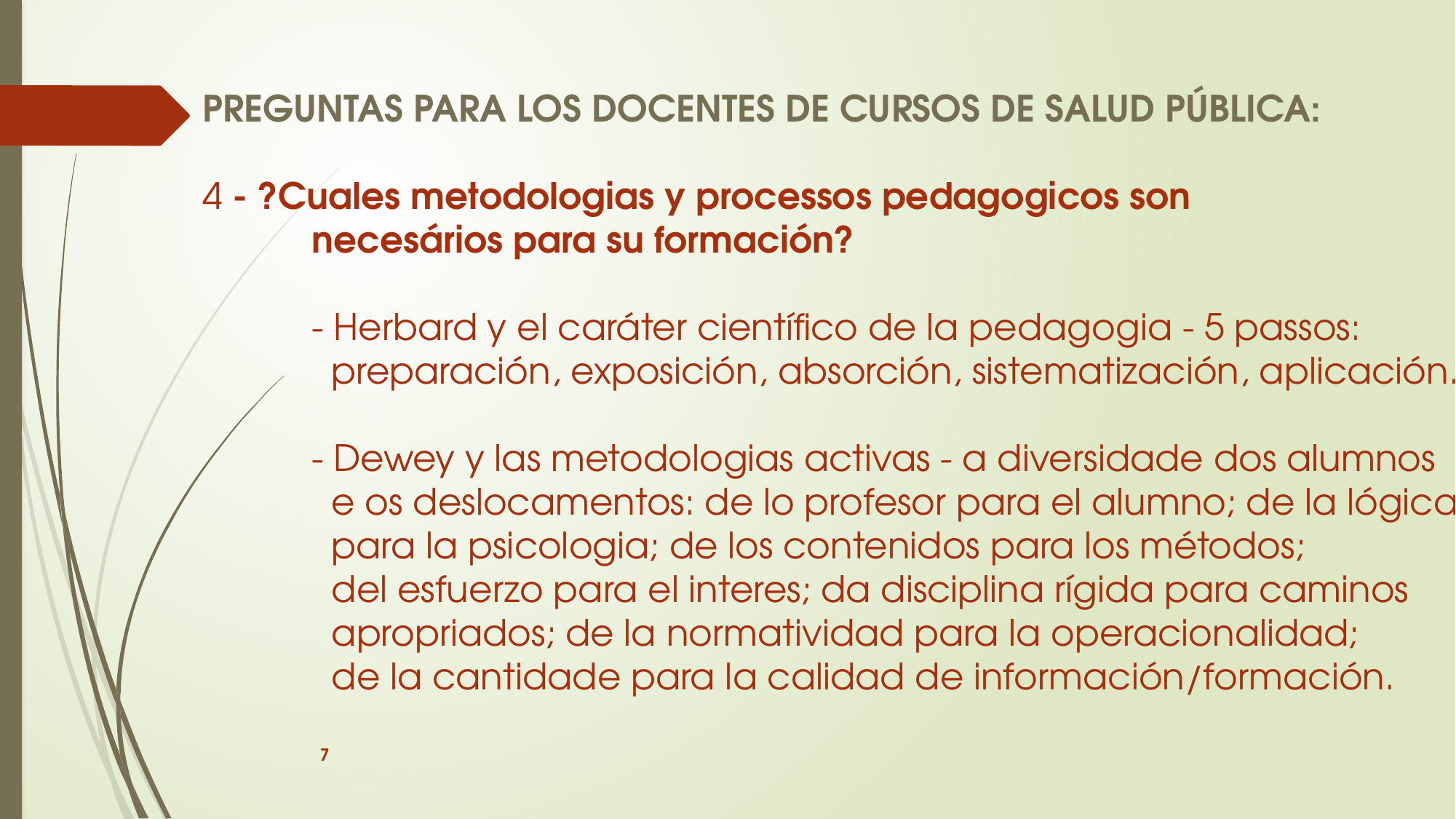

PREGUNTAS PARA LOS DOCENTES DE CURSOS DE SALUD PÚBLICA:

4 - ?Cuales metodologias y processos pedagogicos son
	necesários para su formación?

	- Herbard y el caráter científico de la pedagogia - 5 passos:
	  preparación, exposición, absorción, sistematización, aplicación.

	- Dewey y las metodologias activas - a diversidade dos alumnos
 	  e os deslocamentos: de lo profesor para el alumno; de la lógica
	  para la psicologia; de los contenidos para los métodos;
	  del esfuerzo para el interes; da disciplina rígida para caminos
	  apropriados; de la normatividad para la operacionalidad;
	  de la cantidade para la calidad de información/formación.
7